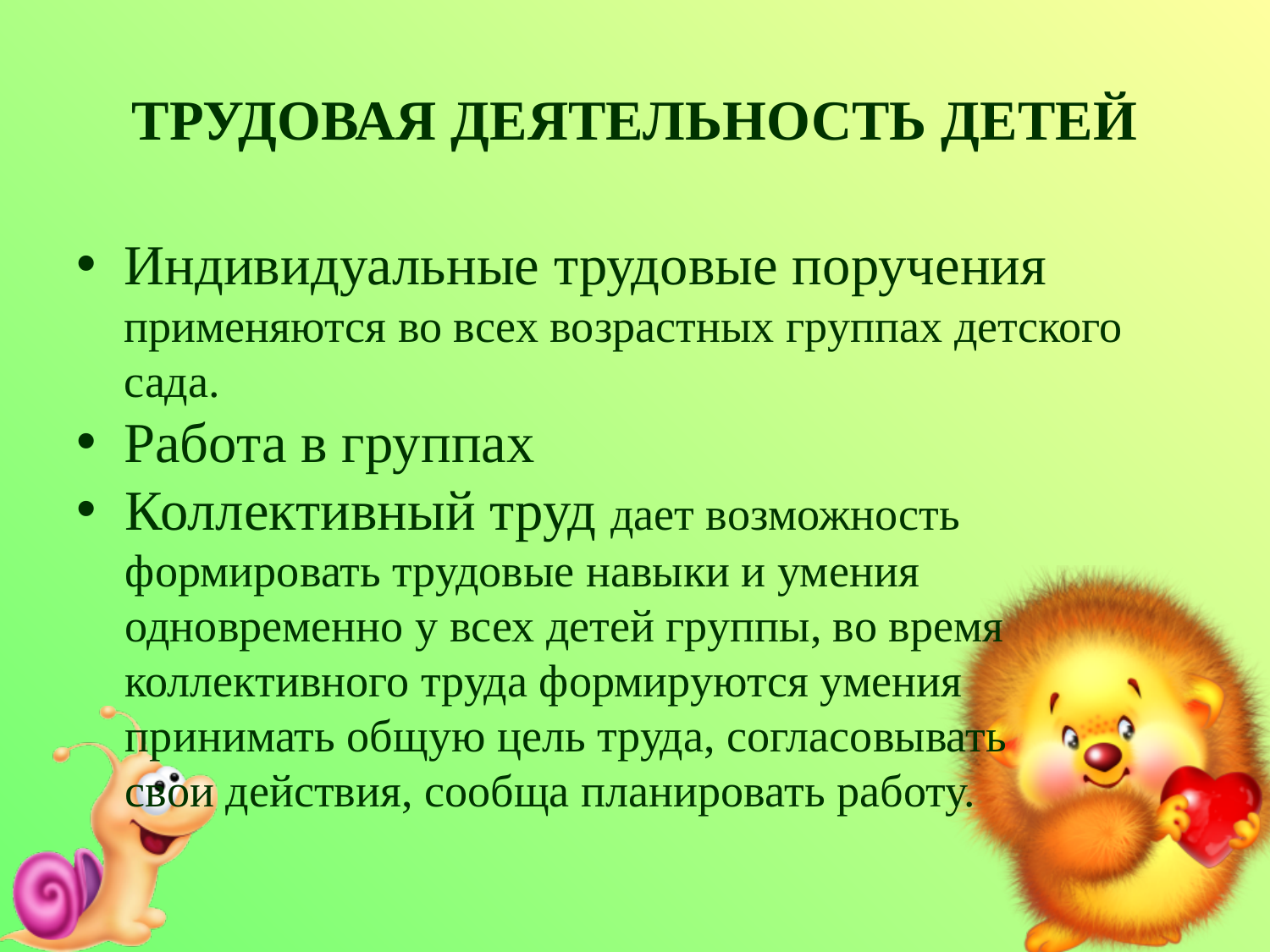

# ТРУДОВАЯ ДЕЯТЕЛЬНОСТЬ ДЕТЕЙ
Индивидуальные трудовые поручения применяются во всех возрастных группах детского сада.
Работа в группах
Коллективный труд дает возможность формировать трудовые навыки и умения одновременно у всех детей группы, во время коллективного труда формируются умения
	принимать общую цель труда, согласовывать
	свои действия, сообща планировать работу.